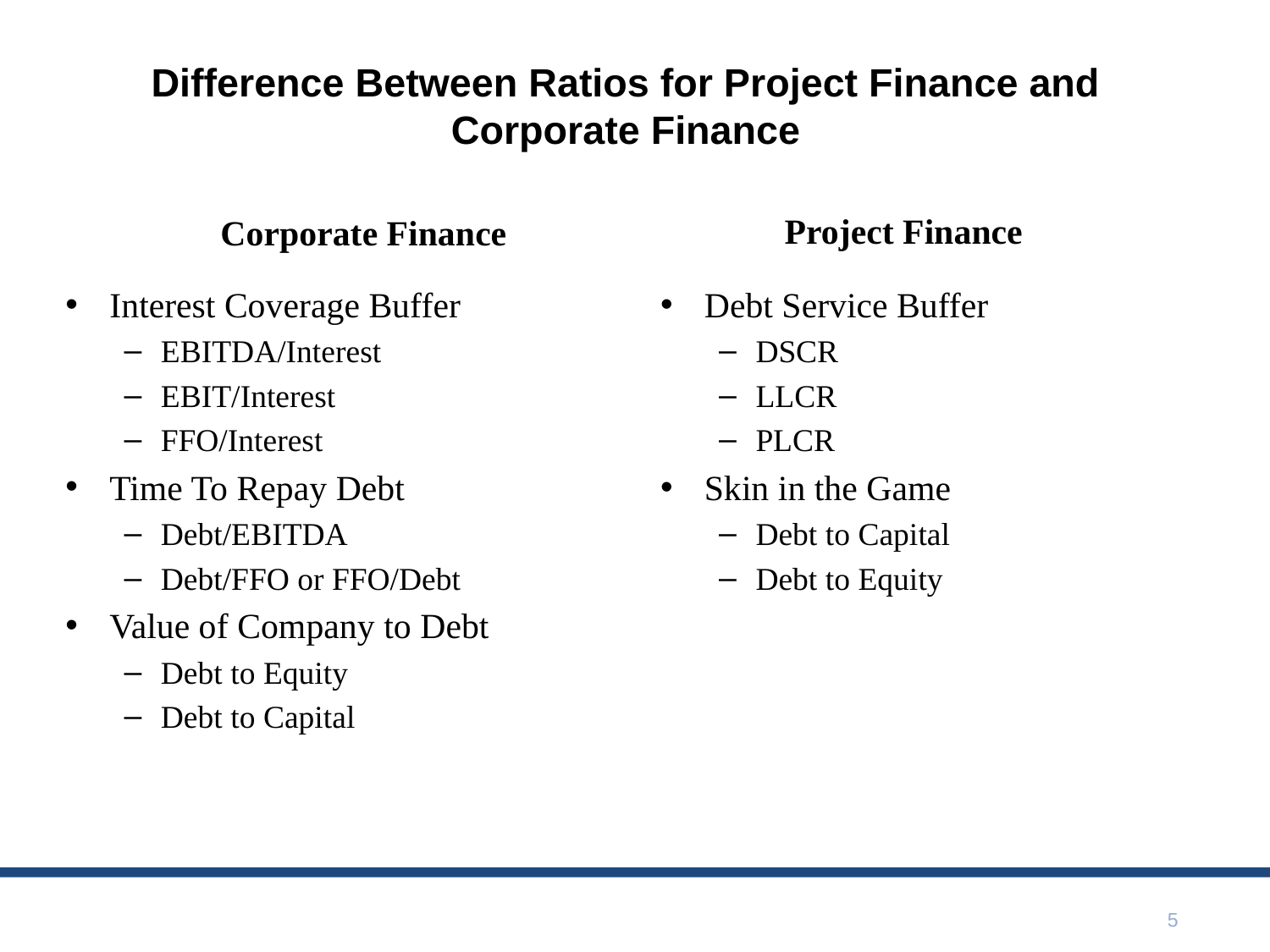

# Difference Between Ratios for Project Finance and Corporate Finance
Corporate Finance
Project Finance
Interest Coverage Buffer
EBITDA/Interest
EBIT/Interest
FFO/Interest
Time To Repay Debt
Debt/EBITDA
Debt/FFO or FFO/Debt
Value of Company to Debt
Debt to Equity
Debt to Capital

Debt Service Buffer
DSCR
LLCR
PLCR
Skin in the Game
Debt to Capital
Debt to Equity
5